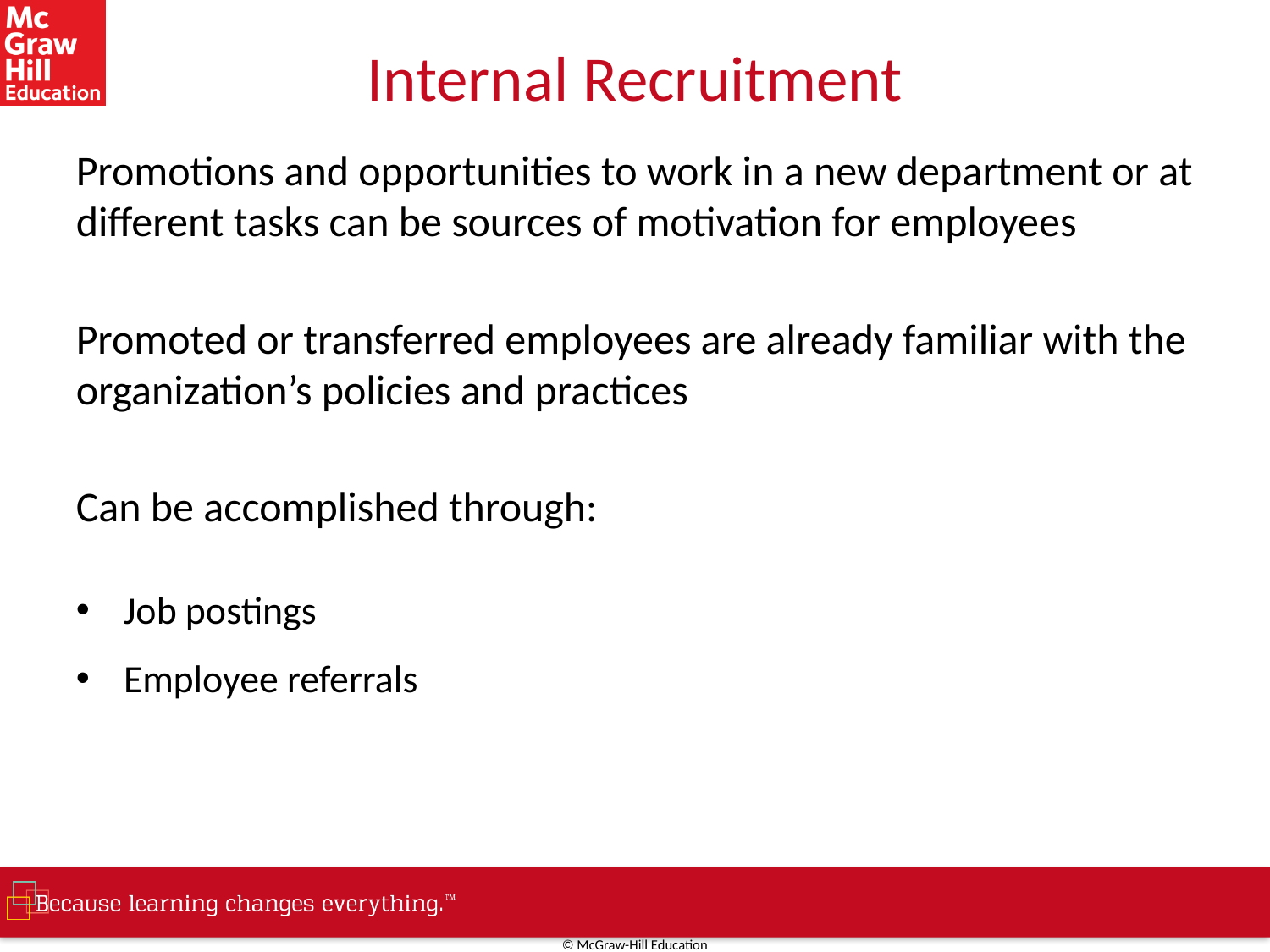

# Internal Recruitment
Promotions and opportunities to work in a new department or at different tasks can be sources of motivation for employees

Promoted or transferred employees are already familiar with the organization’s policies and practices

Can be accomplished through:

Job postings
Employee referrals